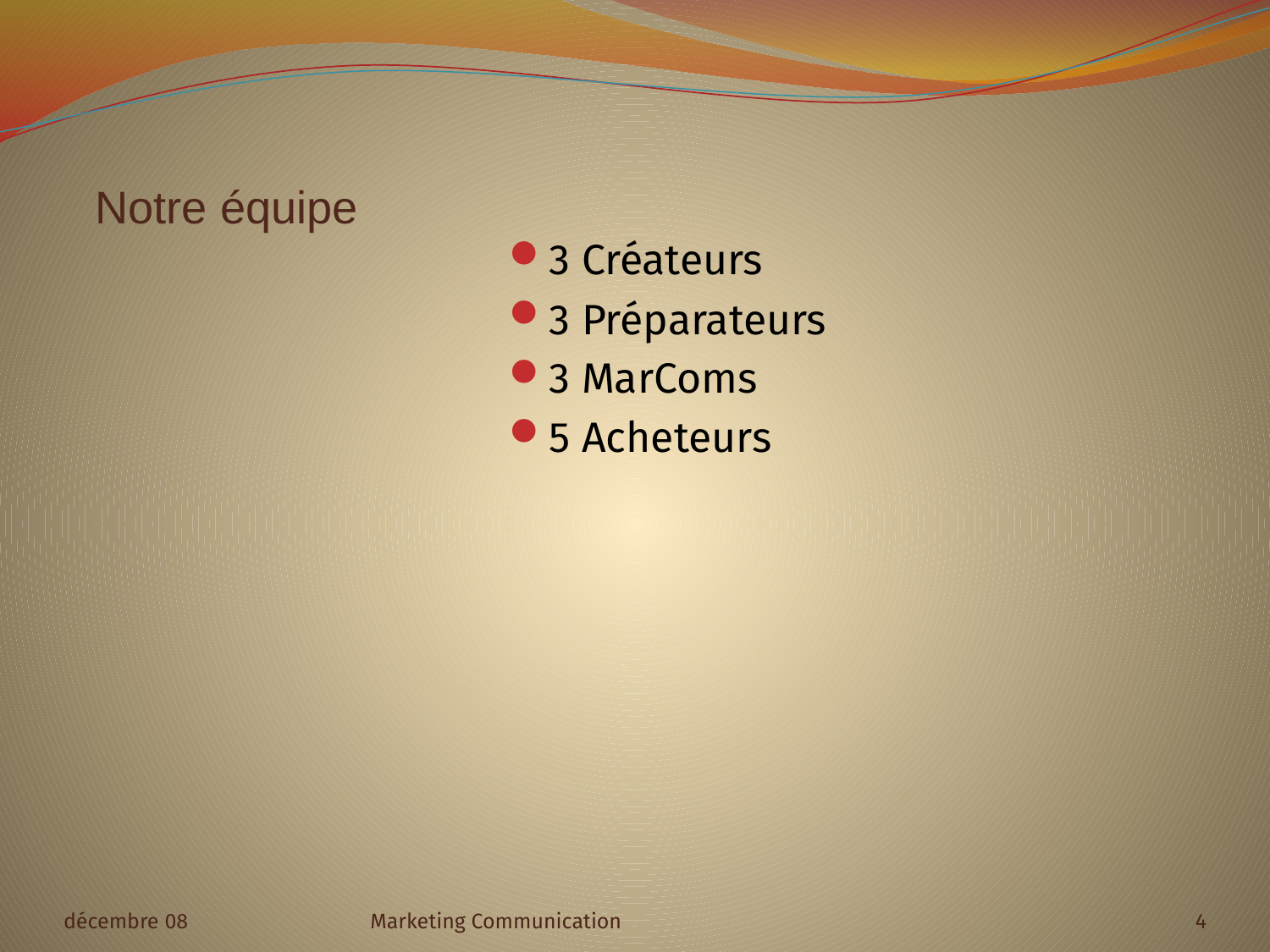

# Notre équipe

3 Créateurs
3 Préparateurs
3 MarComs
5 Acheteurs
décembre 08
Marketing Communication
4